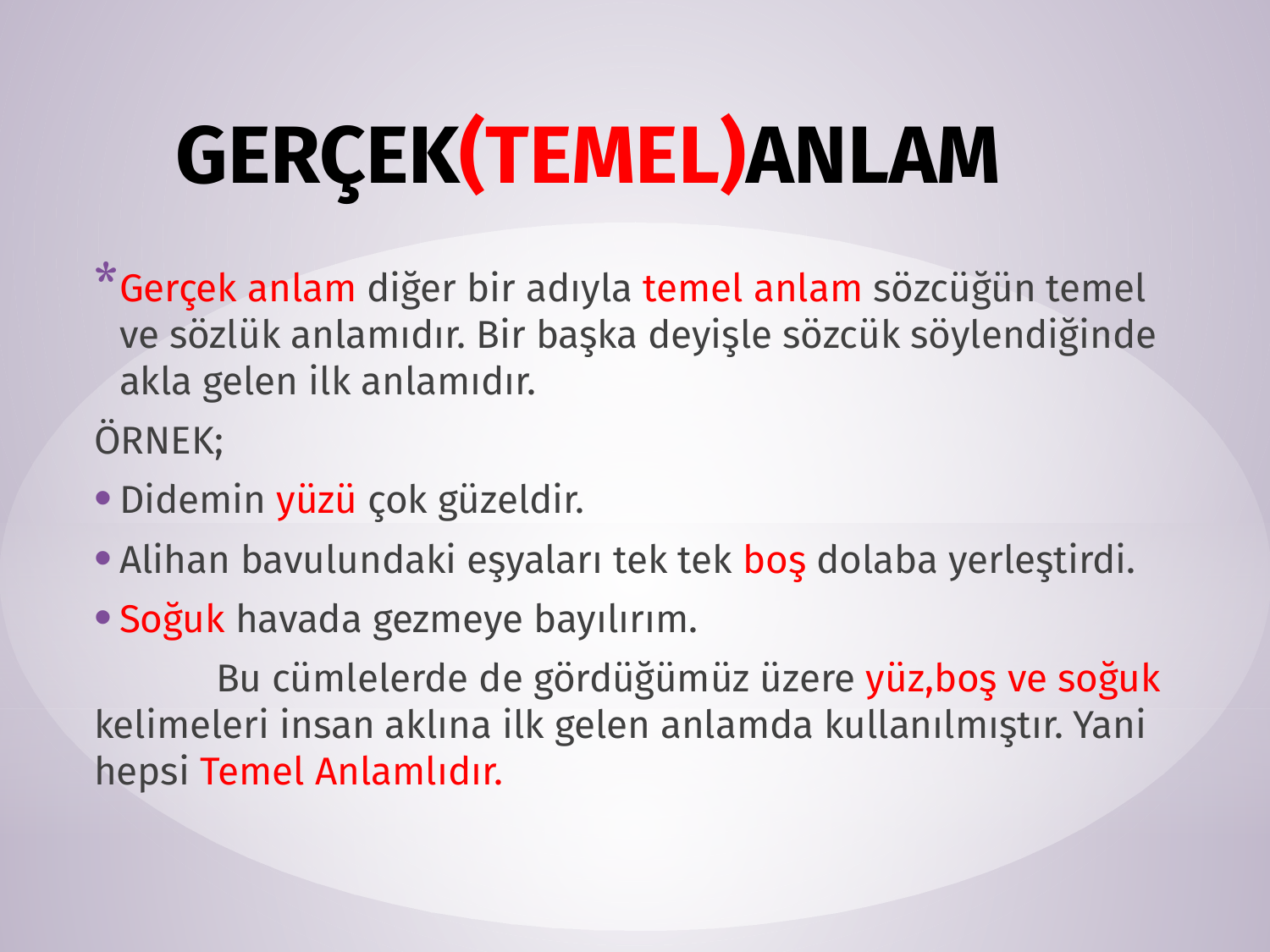

# GERÇEK(TEMEL)ANLAM
Gerçek anlam diğer bir adıyla temel anlam sözcüğün temel ve sözlük anlamıdır. Bir başka deyişle sözcük söylendiğinde akla gelen ilk anlamıdır.
ÖRNEK;
Didemin yüzü çok güzeldir.
Alihan bavulundaki eşyaları tek tek boş dolaba yerleştirdi.
Soğuk havada gezmeye bayılırım.
            Bu cümlelerde de gördüğümüz üzere yüz,boş ve soğuk kelimeleri insan aklına ilk gelen anlamda kullanılmıştır. Yani hepsi Temel Anlamlıdır.